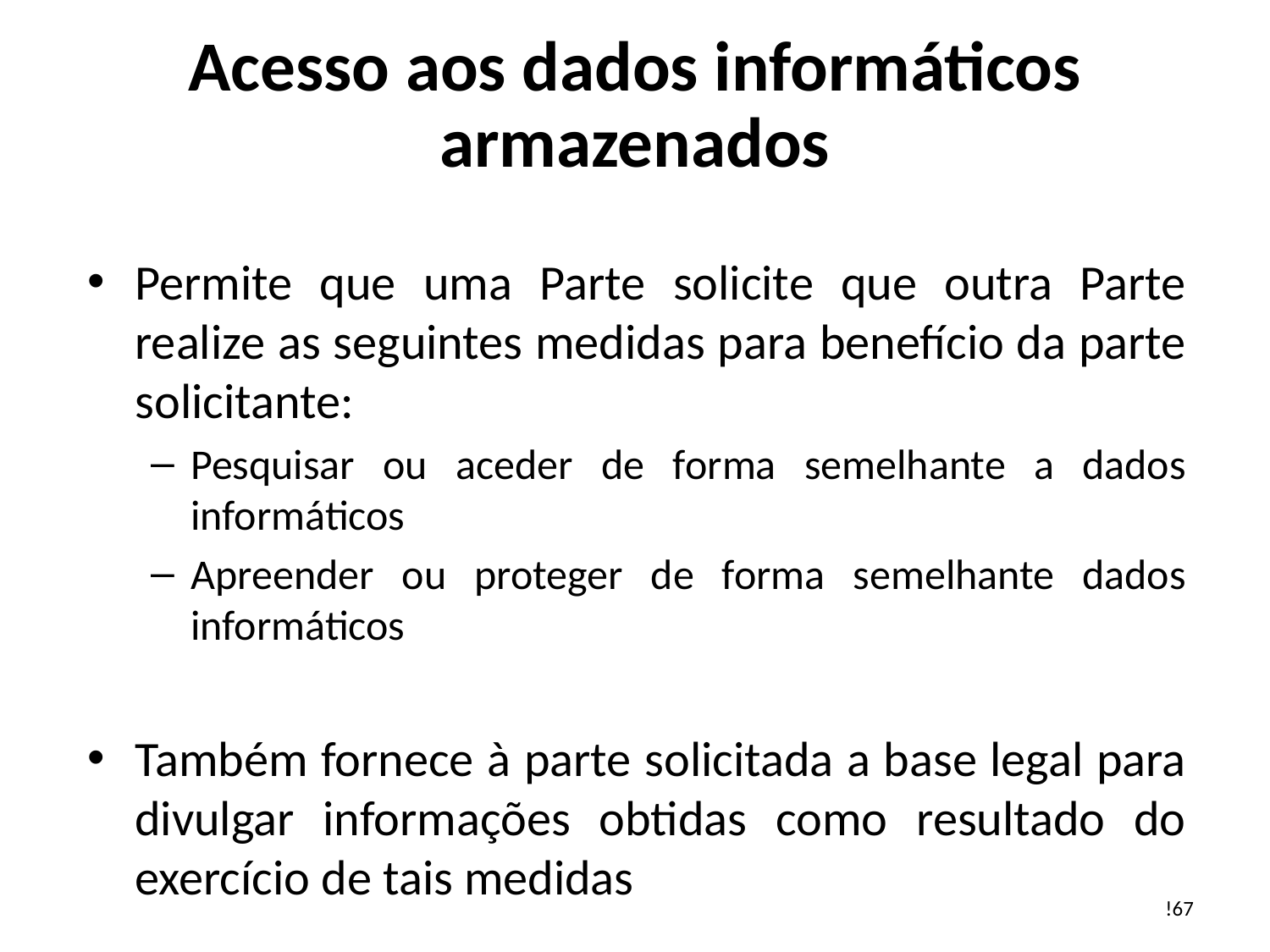

# Acesso aos dados informáticos armazenados
Permite que uma Parte solicite que outra Parte realize as seguintes medidas para benefício da parte solicitante:
Pesquisar ou aceder de forma semelhante a dados informáticos
Apreender ou proteger de forma semelhante dados informáticos

Também fornece à parte solicitada a base legal para divulgar informações obtidas como resultado do exercício de tais medidas
!67